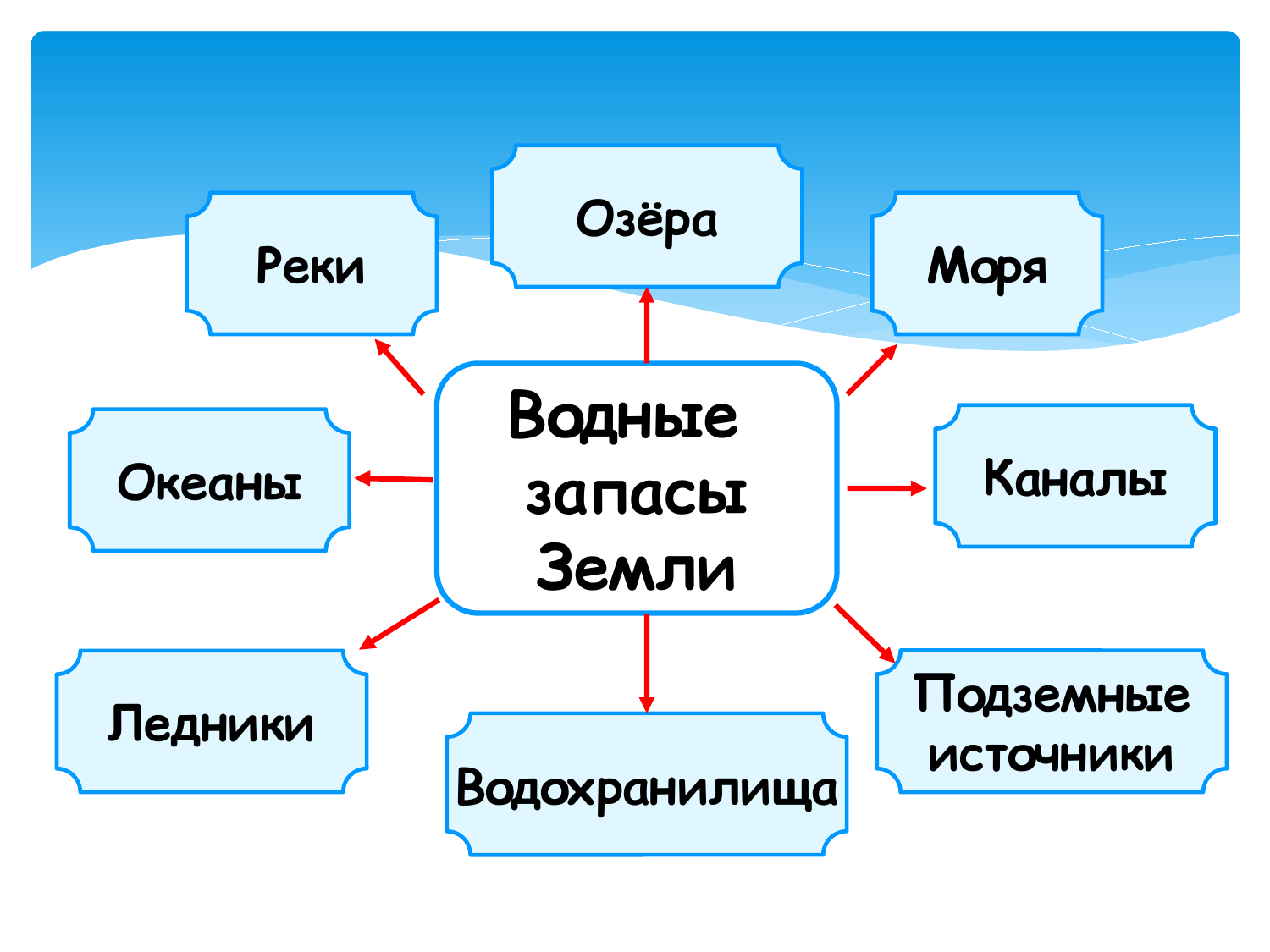

Озёра

Реки

Моря

Водные
запасы
Земли

Каналы

Океаны

Подземные
источники

Ледники

Водохранилища